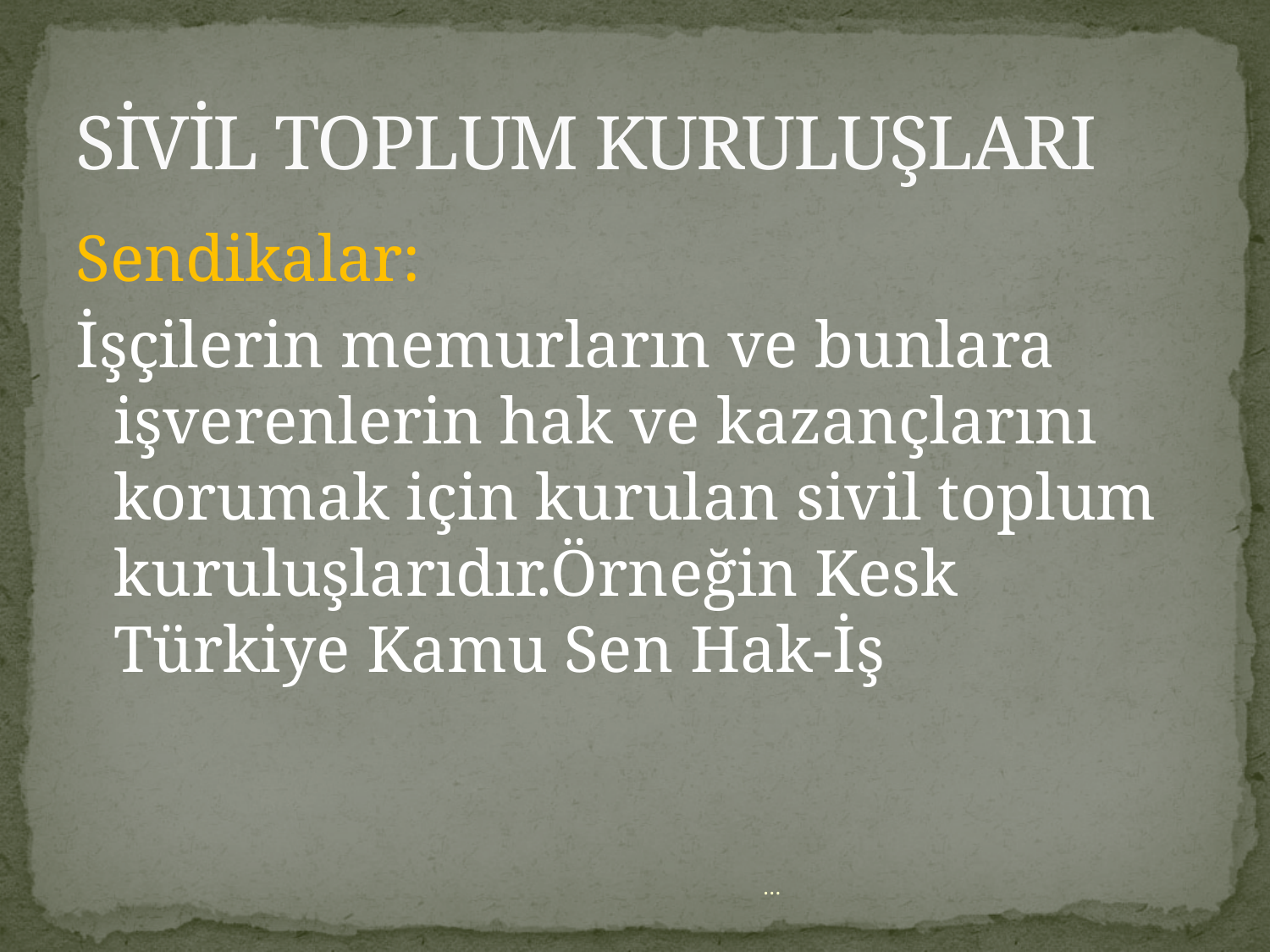

# SİVİL TOPLUM KURULUŞLARI
Sendikalar:
İşçilerin memurların ve bunlara işverenlerin hak ve kazançlarını korumak için kurulan sivil toplum kuruluşlarıdır.Örneğin Kesk Türkiye Kamu Sen Hak-İş
…